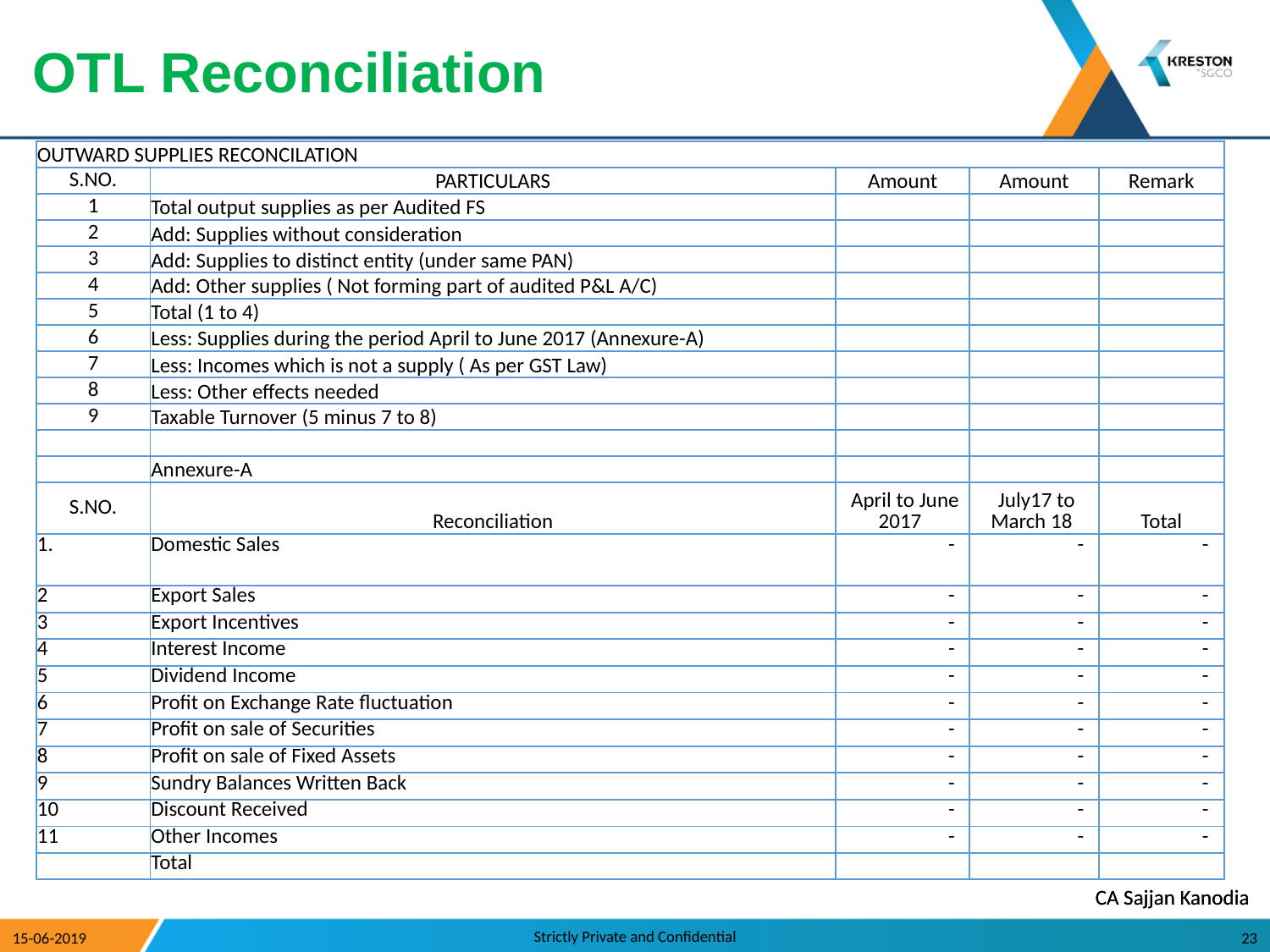

OTL Reconciliation
| OUTWARD SUPPLIES RECONCILATION |  |  |  |  |
| --- | --- | --- | --- | --- |
| S.NO. | PARTICULARS | Amount | Amount | Remark |
| 1 | Total output supplies as per Audited FS |  |  |  |
| 2 | Add: Supplies without consideration |  |  |  |
| 3 | Add: Supplies to distinct entity (under same PAN) |  |  |  |
| 4 | Add: Other supplies ( Not forming part of audited P&L A/C) |  |  |  |
| 5 | Total (1 to 4) |  |  |  |
| 6 | Less: Supplies during the period April to June 2017 (Annexure-A) |  |  |  |
| 7 | Less: Incomes which is not a supply ( As per GST Law) |  |  |  |
| 8 | Less: Other effects needed |  |  |  |
| 9 | Taxable Turnover (5 minus 7 to 8) |  |  |  |
|  |  |  |  |  |
|  | Annexure-A |  |  |  |
| S.NO. | Reconciliation | April to June 2017 | July17 to March 18 | Total |
| 1. | Domestic Sales | - | - | - |
| 2 | Export Sales | - | - | - |
| 3 | Export Incentives | - | - | - |
| 4 | Interest Income | - | - | - |
| 5 | Dividend Income | - | - | - |
| 6 | Profit on Exchange Rate fluctuation | - | - | - |
| 7 | Profit on sale of Securities | - | - | - |
| 8 | Profit on sale of Fixed Assets | - | - | - |
| 9 | Sundry Balances Written Back | - | - | - |
| 10 | Discount Received | - | - | - |
| 11 | Other Incomes | - | - | - |
|  | Total |  |  |  |